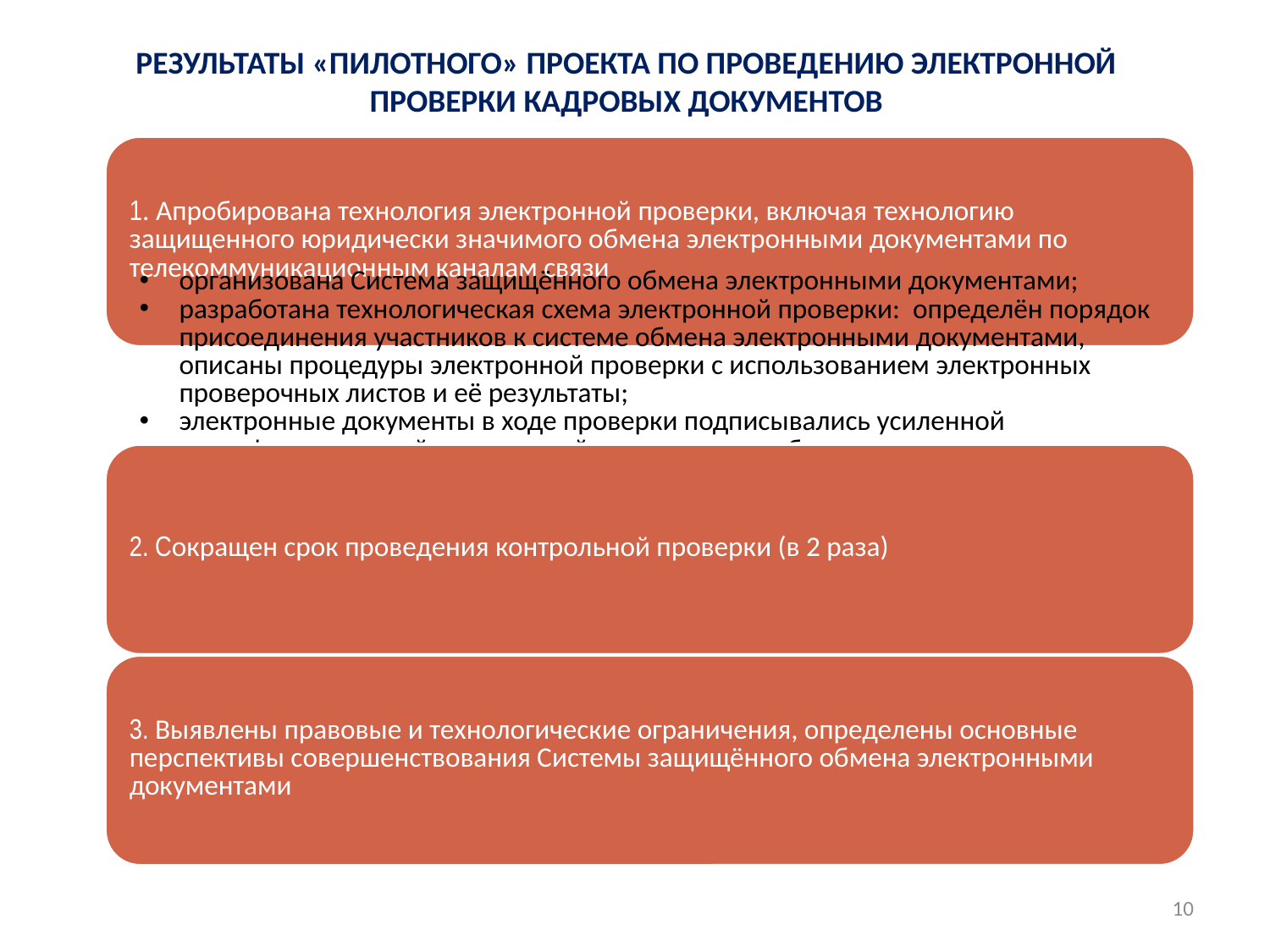

РЕЗУЛЬТАТЫ «ПИЛОТНОГО» ПРОЕКТА ПО ПРОВЕДЕНИЮ ЭЛЕКТРОННОЙ ПРОВЕРКИ КАДРОВЫХ ДОКУМЕНТОВ
2. Сокращен срок проведения контрольной проверки (в 2 раза)
3. Выявлены правовые и технологические ограничения, определены основные перспективы совершенствования Системы защищённого обмена электронными документами
разработана технологическая схема электронной проверки:  определён порядок присоединения участников к системе обмена электронными документами, описаны процедуры электронной проверки с использованием электронных проверочных листов и её результаты;
электронные документы в ходе проверки подписывались усиленной квалифицированной электронной подписью, что обеспечило подтверждение авторства, целостности, подлинности и юридической значимости передаваемых документов
10